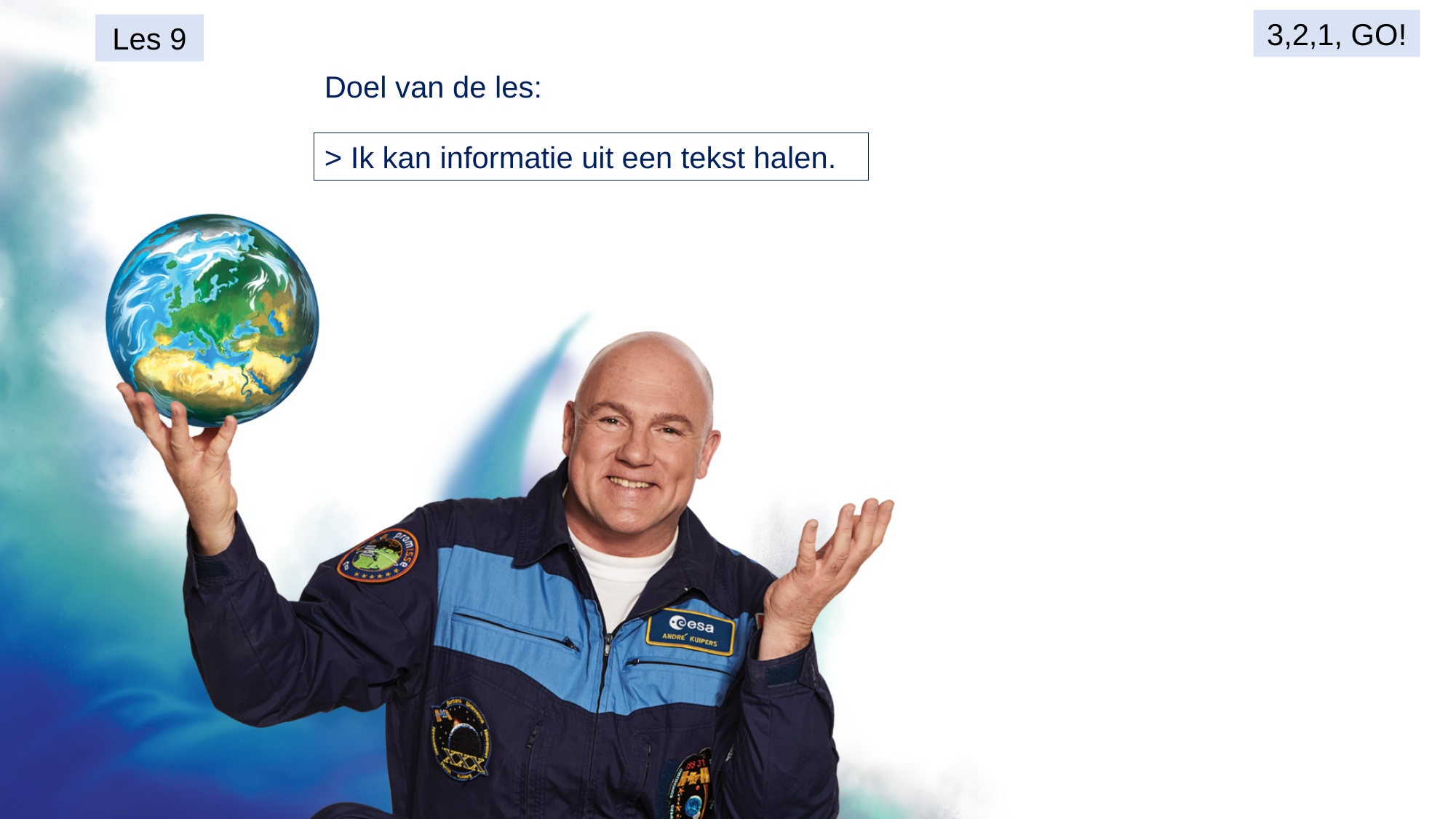

3,2,1, GO!
Les 9
Doel van de les:

> Ik kan informatie uit een tekst halen.